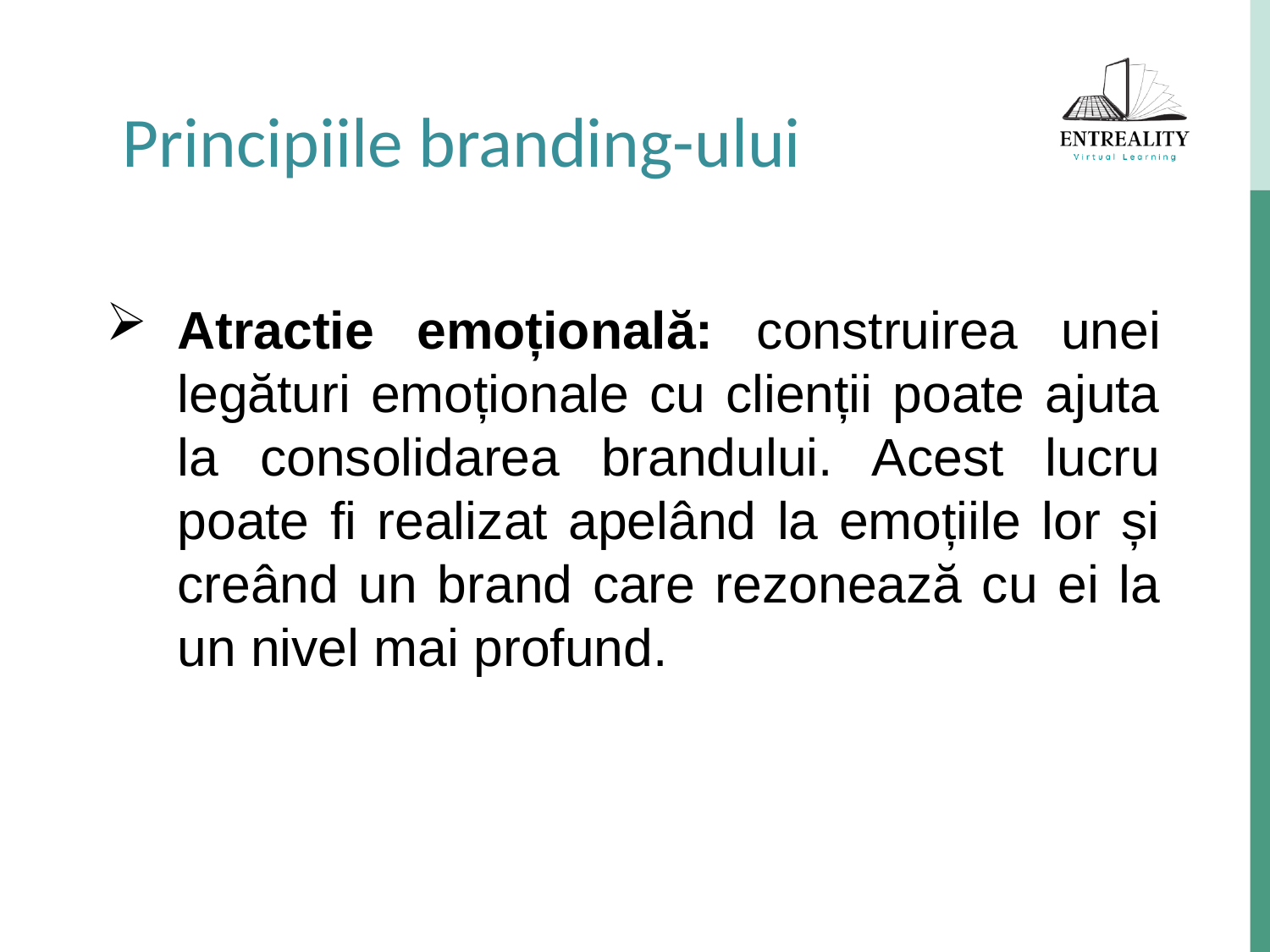

Principiile branding-ului
Atractie emoțională: construirea unei legături emoționale cu clienții poate ajuta la consolidarea brandului. Acest lucru poate fi realizat apelând la emoțiile lor și creând un brand care rezonează cu ei la un nivel mai profund.